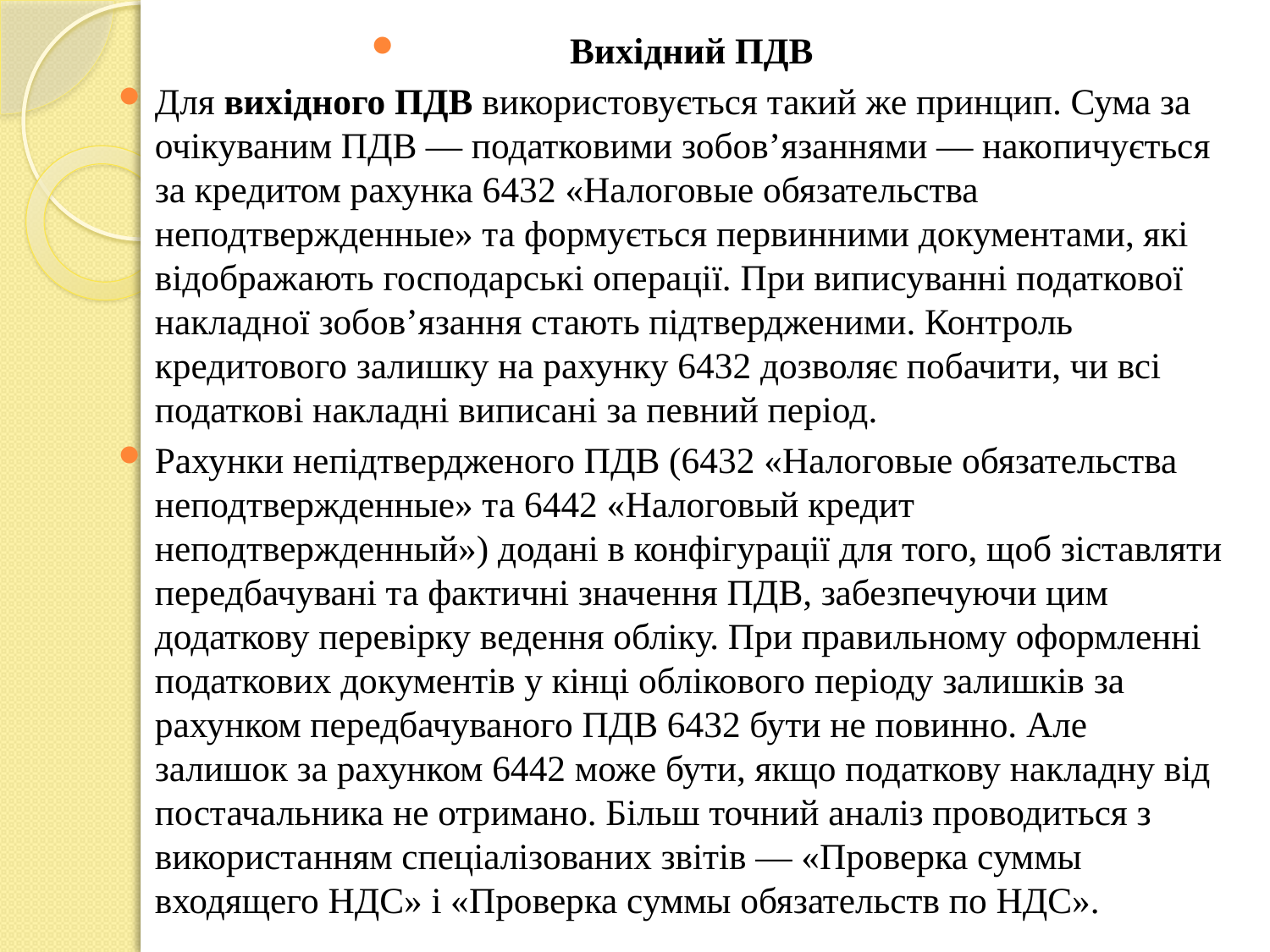

Вихідний ПДВ
Для вихідного ПДВ використовується такий же принцип. Сума за очікуваним ПДВ — податковими зобов’язаннями — накопичується за кредитом рахунка 6432 «Налоговые обязательства неподтвержденные» та формується первинними документами, які відображають господарські операції. При виписуванні податкової накладної зобов’язання стають підтвердженими. Контроль кредитового залишку на рахунку 6432 дозволяє побачити, чи всі податкові накладні виписані за певний період.
Рахунки непідтвердженого ПДВ (6432 «Налоговые обязательства неподтвержденные» та 6442 «Налоговый кредит неподтвержденный») додані в конфігурації для того, щоб зіставляти передбачувані та фактичні значення ПДВ, забезпечуючи цим додаткову перевірку ведення обліку. При правильному оформленні податкових документів у кінці облікового періоду залишків за рахунком передбачуваного ПДВ 6432 бути не повинно. Але залишок за рахунком 6442 може бути, якщо податкову накладну від постачальника не отримано. Більш точний аналіз проводиться з використанням спеціалізованих звітів — «Проверка суммы входящего НДС» і «Проверка суммы обязательств по НДС».